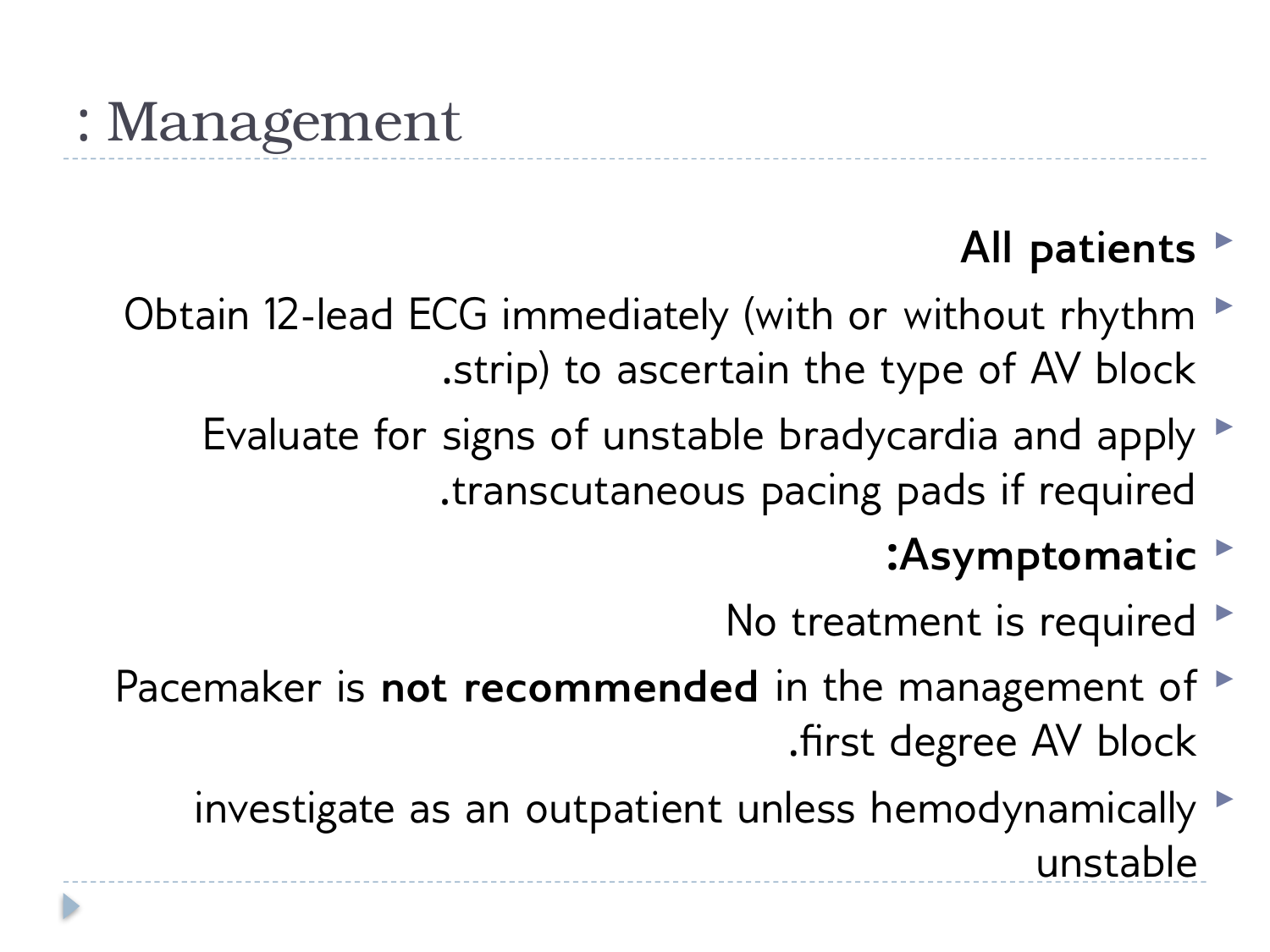

# Management :
All patients
Obtain 12-lead ECG immediately (with or without rhythm strip) to ascertain the type of AV block.
Evaluate for signs of unstable bradycardia and apply transcutaneous pacing pads if required.
Asymptomatic:
No treatment is required
Pacemaker is not recommended in the management of first degree AV block.
investigate as an outpatient unless hemodynamically unstable